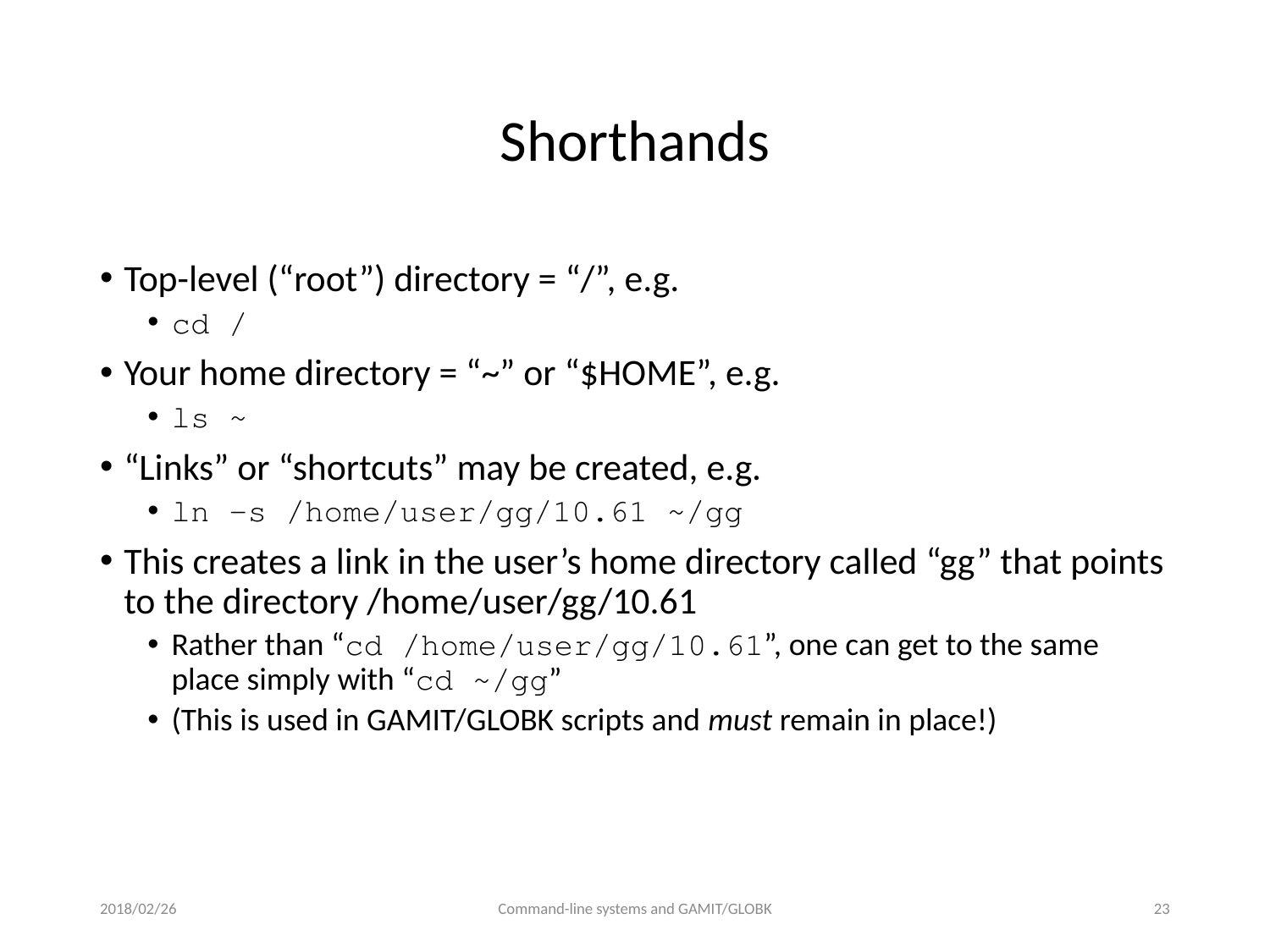

# Shorthands
Top-level (“root”) directory = “/”, e.g.
cd /
Your home directory = “~” or “$HOME”, e.g.
ls ~
“Links” or “shortcuts” may be created, e.g.
ln -s /home/user/gg/10.61 ~/gg
This creates a link in the user’s home directory called “gg” that points to the directory /home/user/gg/10.61
Rather than “cd /home/user/gg/10.61”, one can get to the same place simply with “cd ~/gg”
(This is used in GAMIT/GLOBK scripts and must remain in place!)
2018/02/26
Command-line systems and GAMIT/GLOBK
23